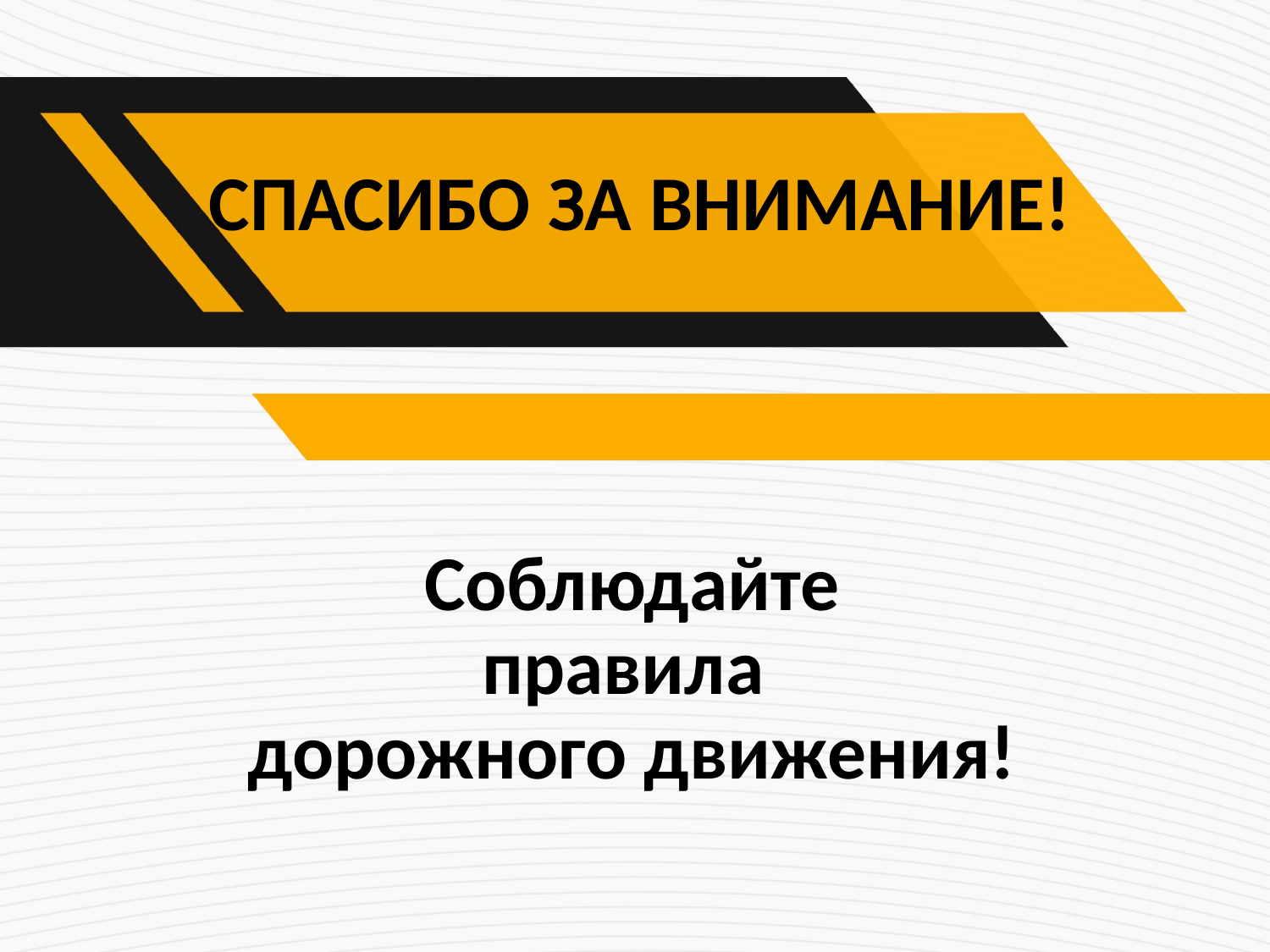

# СПАСИБО ЗА ВНИМАНИЕ!
Соблюдайте
правила
дорожного движения!